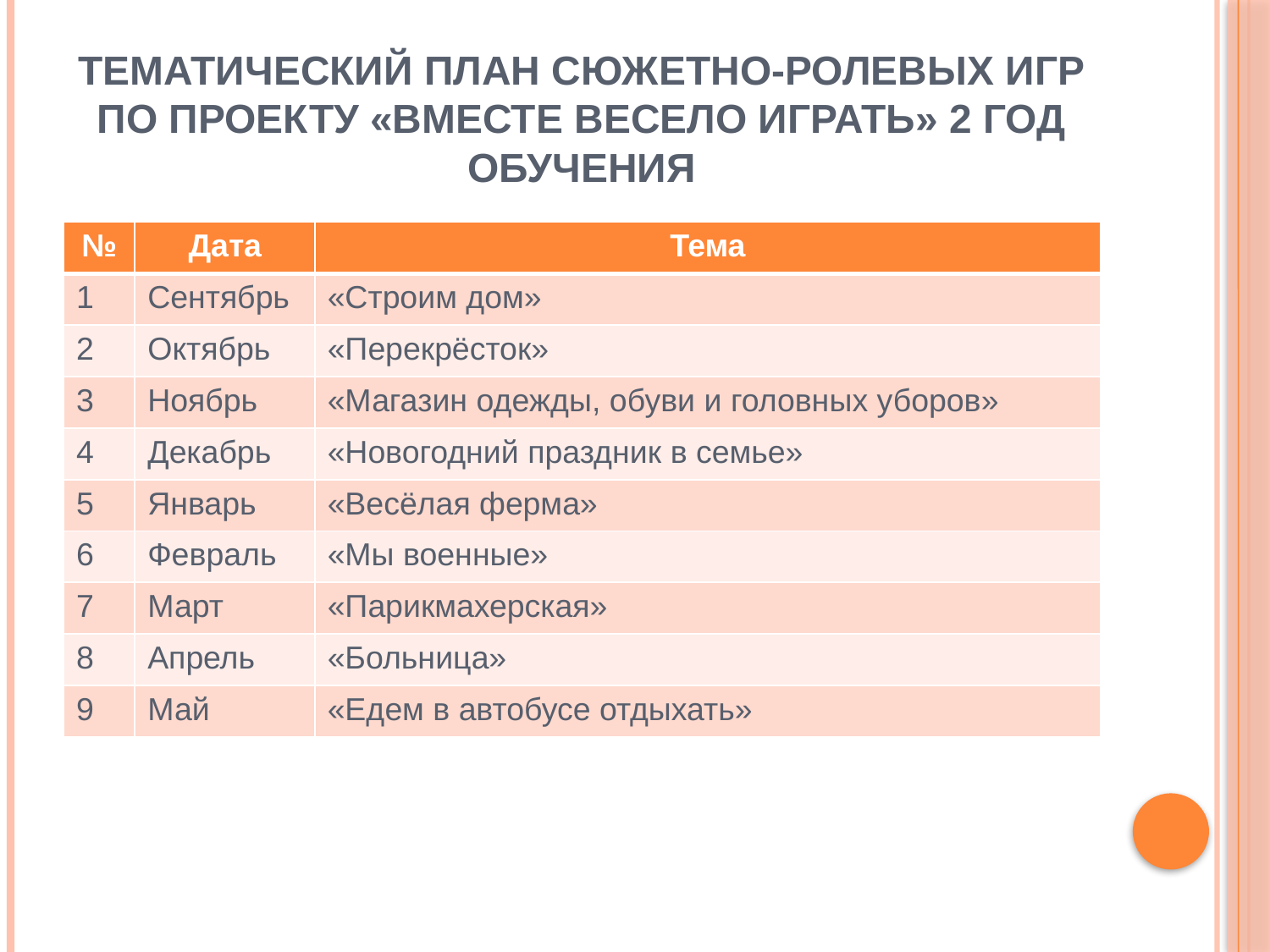

# Тематический план сюжетно-ролевых игр по проекту «Вместе весело играть» 2 год обучения
| № | Дата | Тема |
| --- | --- | --- |
| 1 | Сентябрь | «Строим дом» |
| 2 | Октябрь | «Перекрёсток» |
| 3 | Ноябрь | «Магазин одежды, обуви и головных уборов» |
| 4 | Декабрь | «Новогодний праздник в семье» |
| 5 | Январь | «Весёлая ферма» |
| 6 | Февраль | «Мы военные» |
| 7 | Март | «Парикмахерская» |
| 8 | Апрель | «Больница» |
| 9 | Май | «Едем в автобусе отдыхать» |